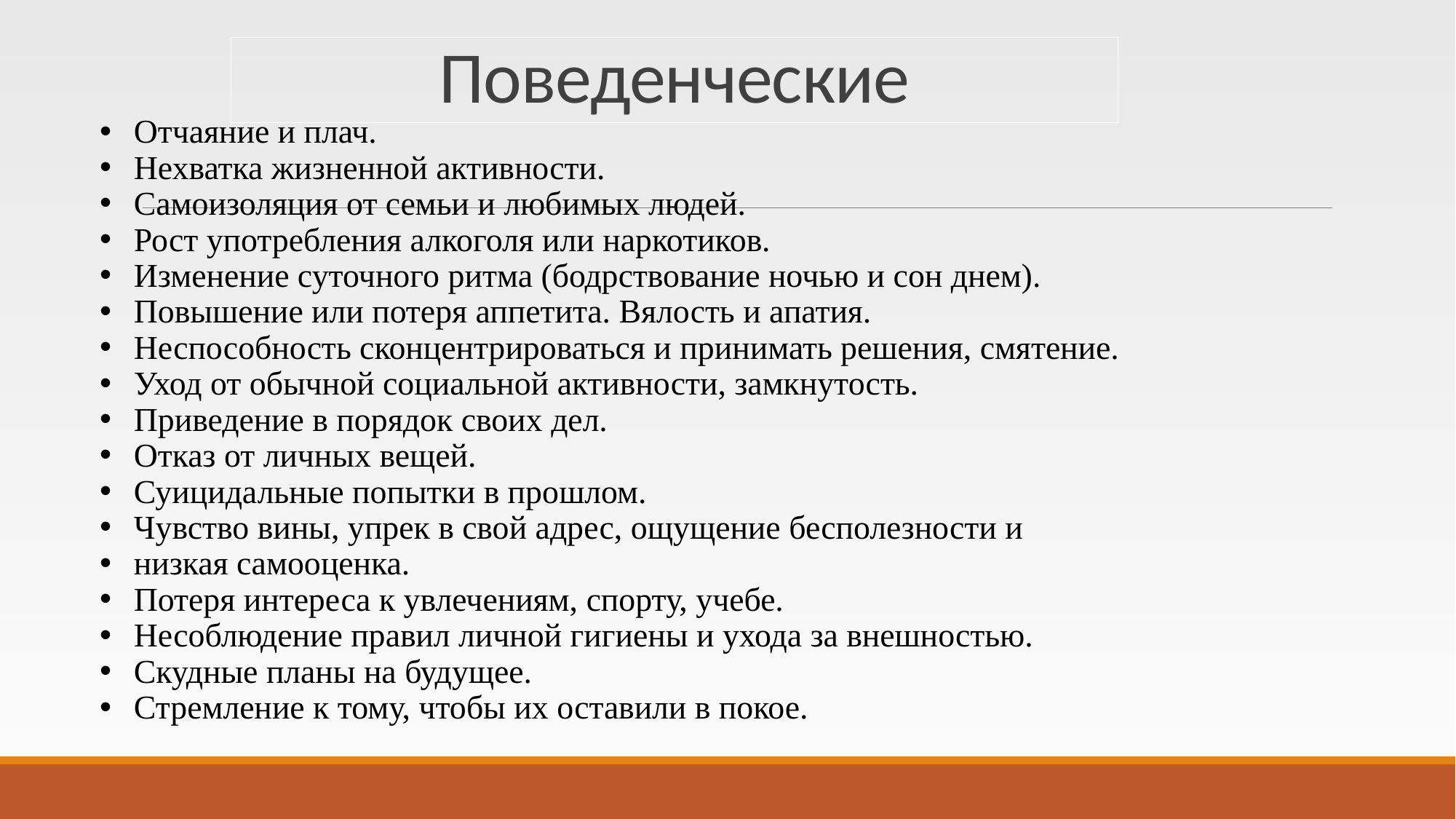

# Поведенческие
Отчаяние и плач.
Нехватка жизненной активности.
Самоизоляция от семьи и любимых людей.
Рост употребления алкоголя или наркотиков.
Изменение суточного ритма (бодрствование ночью и сон днем).
Повышение или потеря аппетита. Вялость и апатия.
Неспособность сконцентрироваться и принимать решения, смятение.
Уход от обычной социальной активности, замкнутость.
Приведение в порядок своих дел.
Отказ от личных вещей.
Суицидальные попытки в прошлом.
Чувство вины, упрек в свой адрес, ощущение бесполезности и
низкая самооценка.
Потеря интереса к увлечениям, спорту, учебе.
Несоблюдение правил личной гигиены и ухода за внешностью.
Скудные планы на будущее.
Стремление к тому, чтобы их оставили в покое.